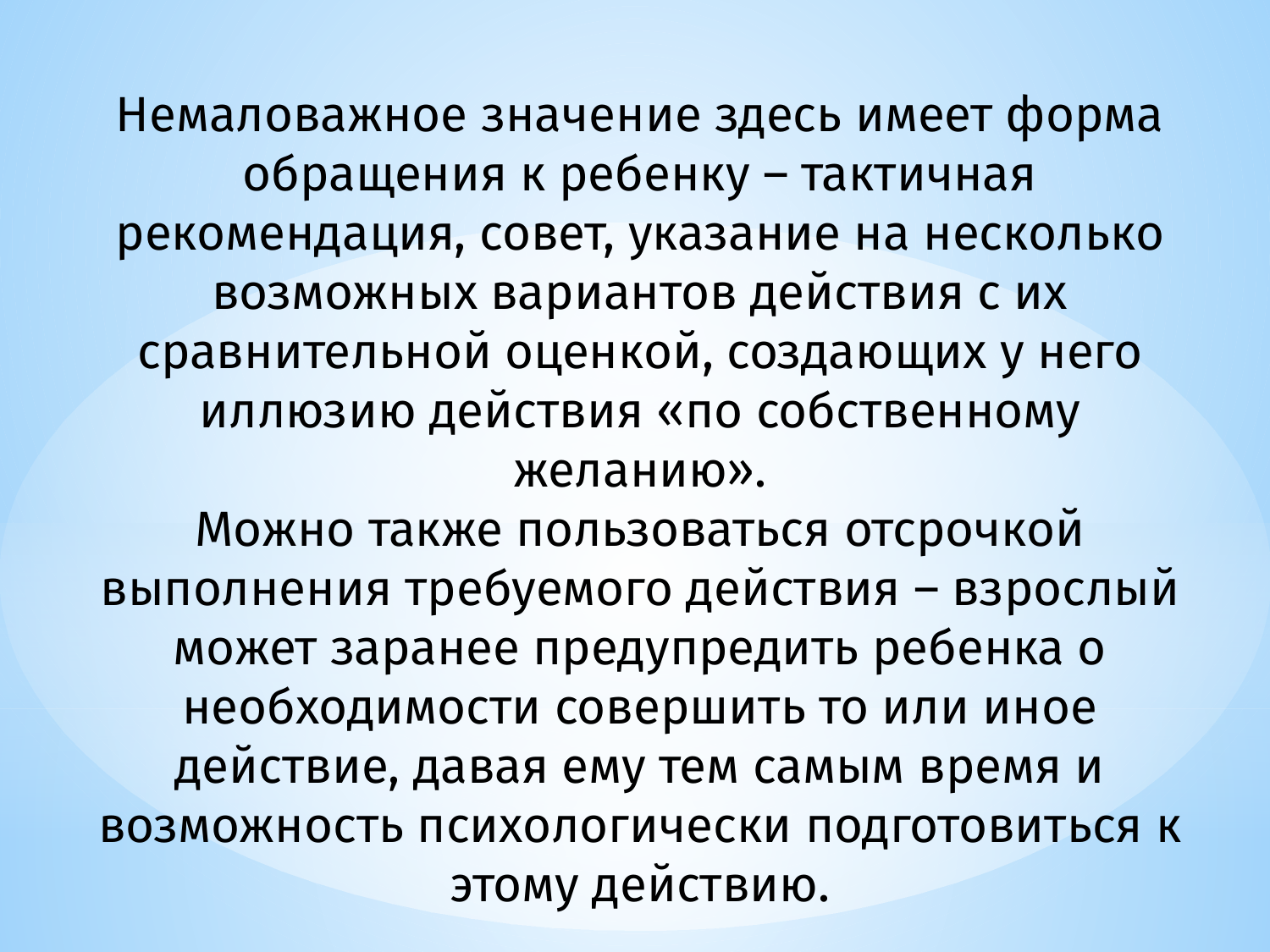

Немаловажное значение здесь имеет форма обращения к ребенку – тактичная рекомендация, совет, указание на несколько возможных вариантов действия с их сравнительной оценкой, создающих у него иллюзию действия «по собственному желанию».
Можно также пользоваться отсрочкой выполнения требуемого действия – взрослый может заранее предупредить ребенка о необходимости совершить то или иное действие, давая ему тем самым время и возможность психологически подготовиться к этому действию.